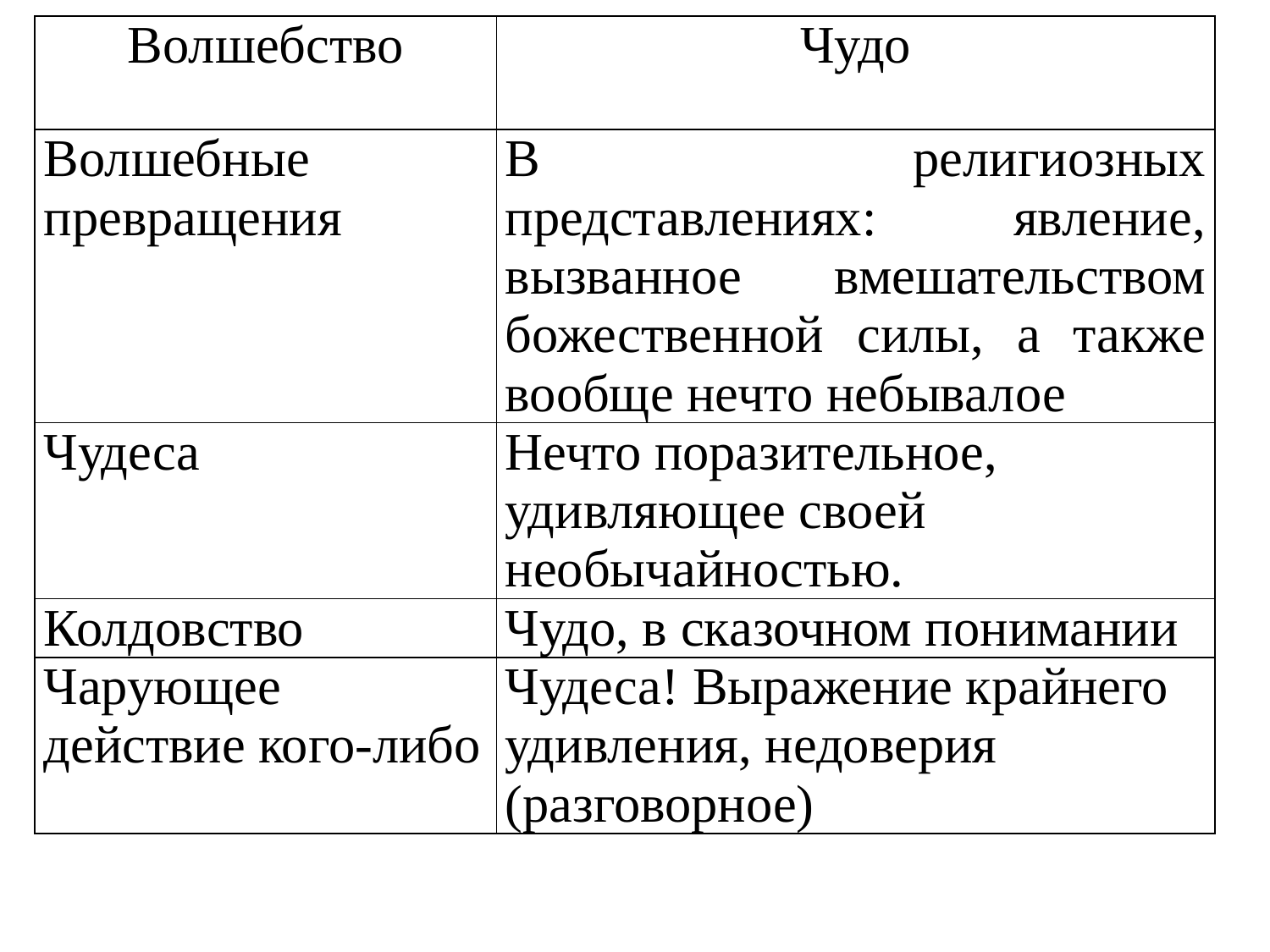

| Волшебство | Чудо |
| --- | --- |
| Волшебные превращения | В религиозных представлениях: явление, вызванное вмешательством божественной силы, а также вообще нечто небывалое |
| Чудеса | Нечто поразительное, удивляющее своей необычайностью. |
| Колдовство | Чудо, в сказочном понимании |
| Чарующее действие кого-либо | Чудеса! Выражение крайнего удивления, недоверия (разговорное) |